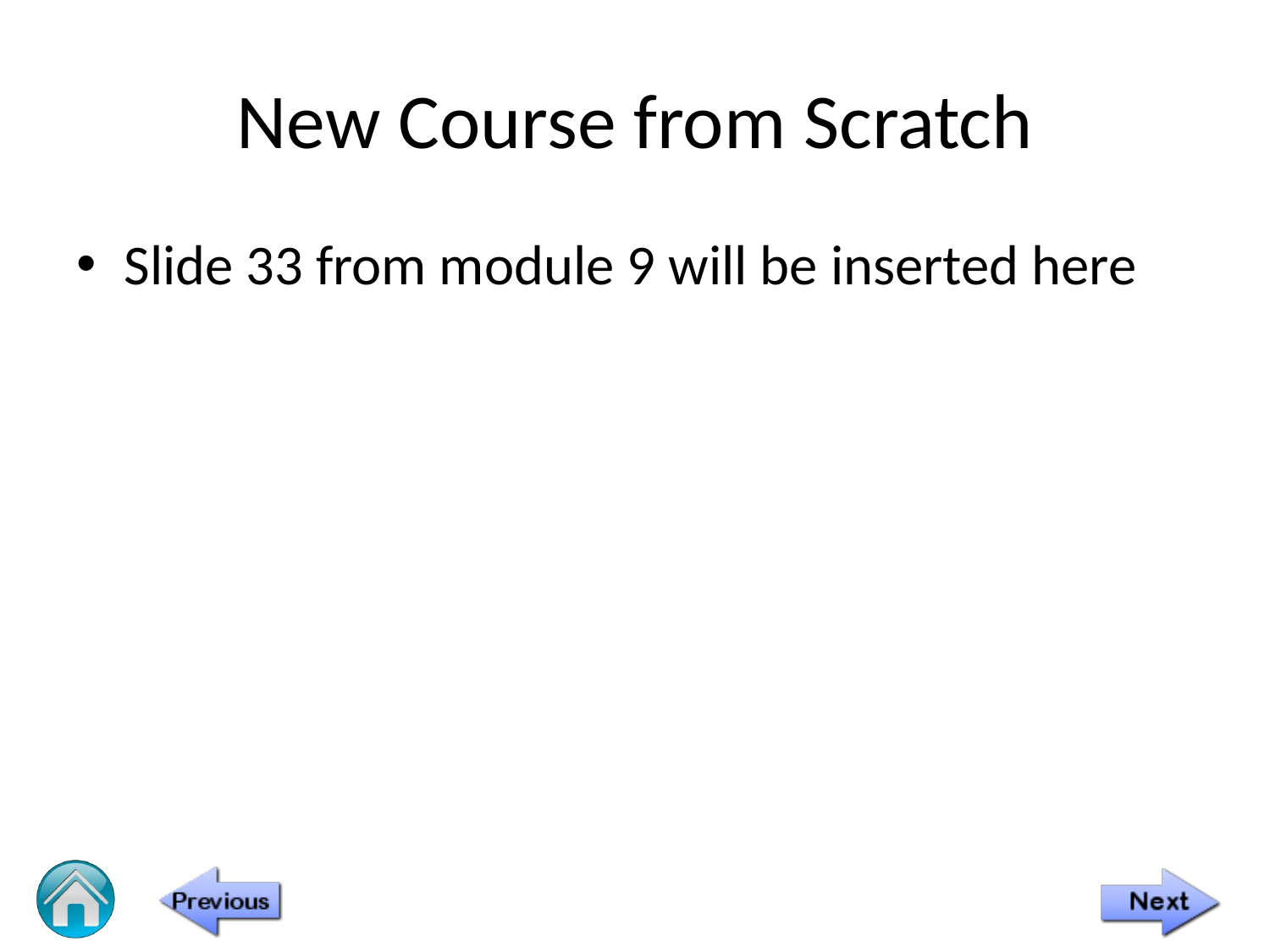

# New Course from Scratch
Slide 33 from module 9 will be inserted here